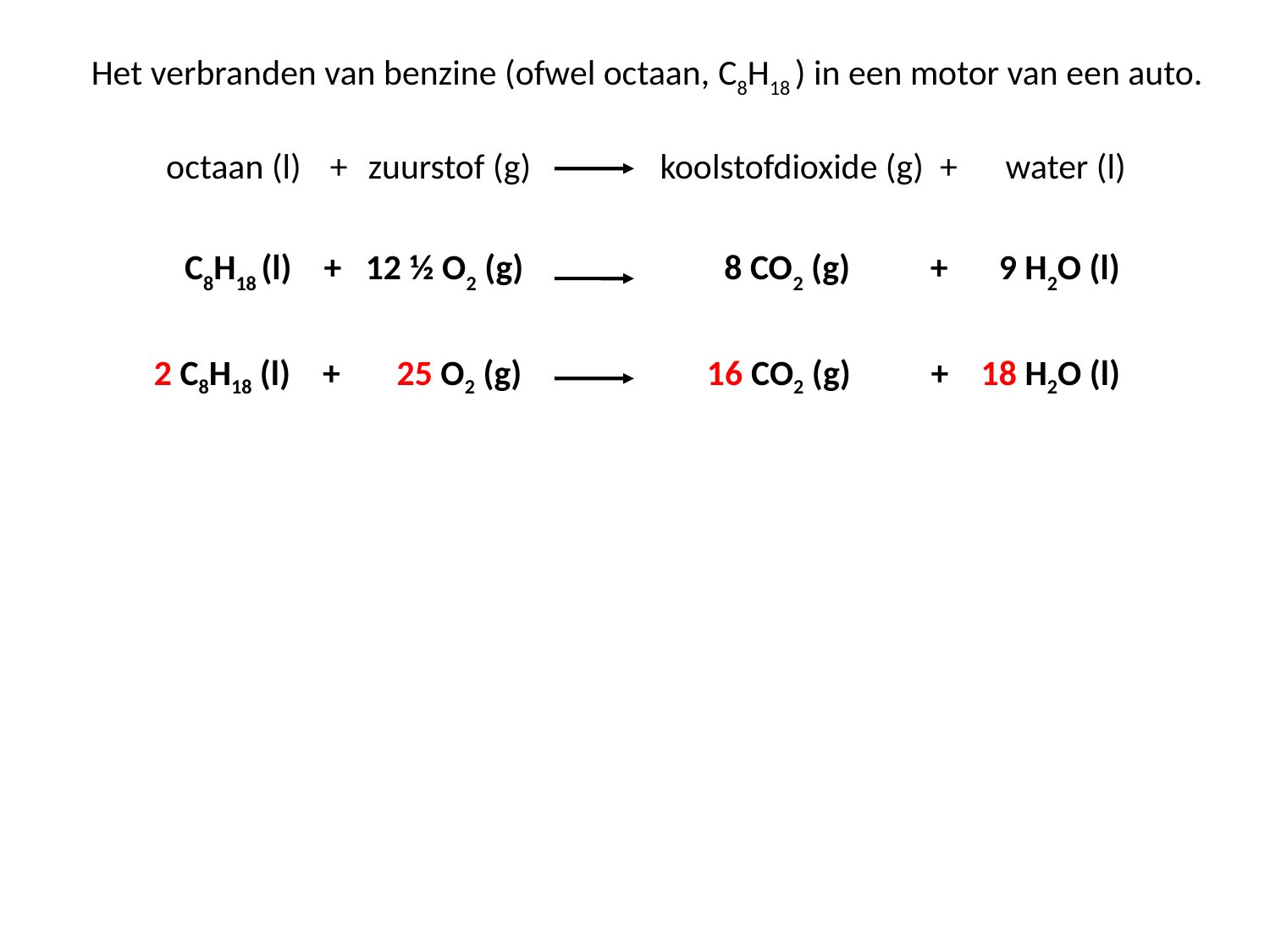

Het verbranden van benzine (ofwel octaan, C8H18 ) in een motor van een auto.
octaan (l)      +     zuurstof (g)                koolstofdioxide (g)  +      water (l)

              C8H18 (l)    +   12 ½ O2 (g)                         8 CO2 (g)          +            9 H2O (l)

        2 C8H18 (l)    +       25 O2 (g)                       16 CO2 (g)          +    18 H2O (l)